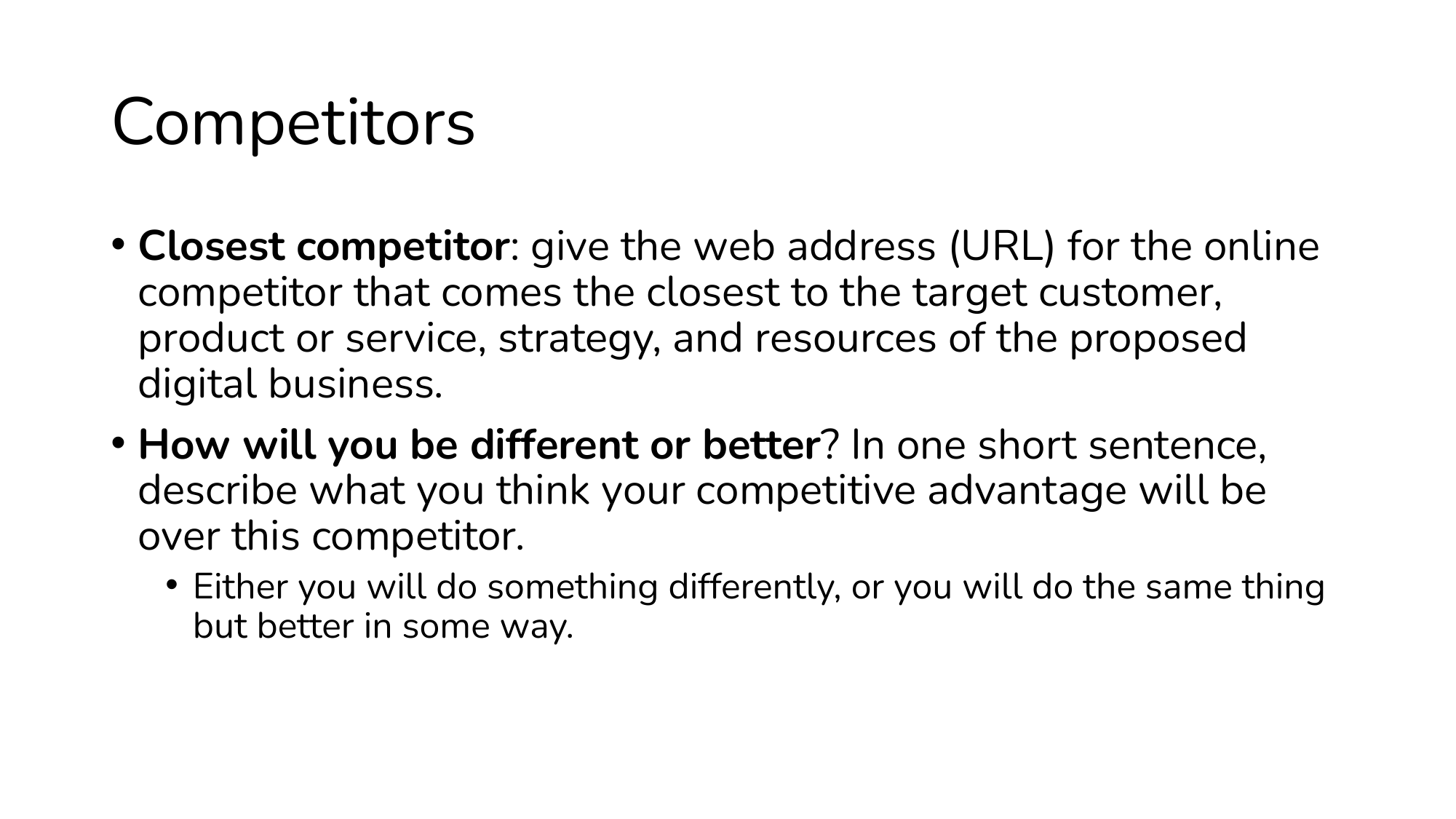

# Competitors
Closest competitor: give the web address (URL) for the online competitor that comes the closest to the target customer, product or service, strategy, and resources of the proposed digital business.
How will you be different or better? In one short sentence, describe what you think your competitive advantage will be over this competitor.
Either you will do something differently, or you will do the same thing but better in some way.